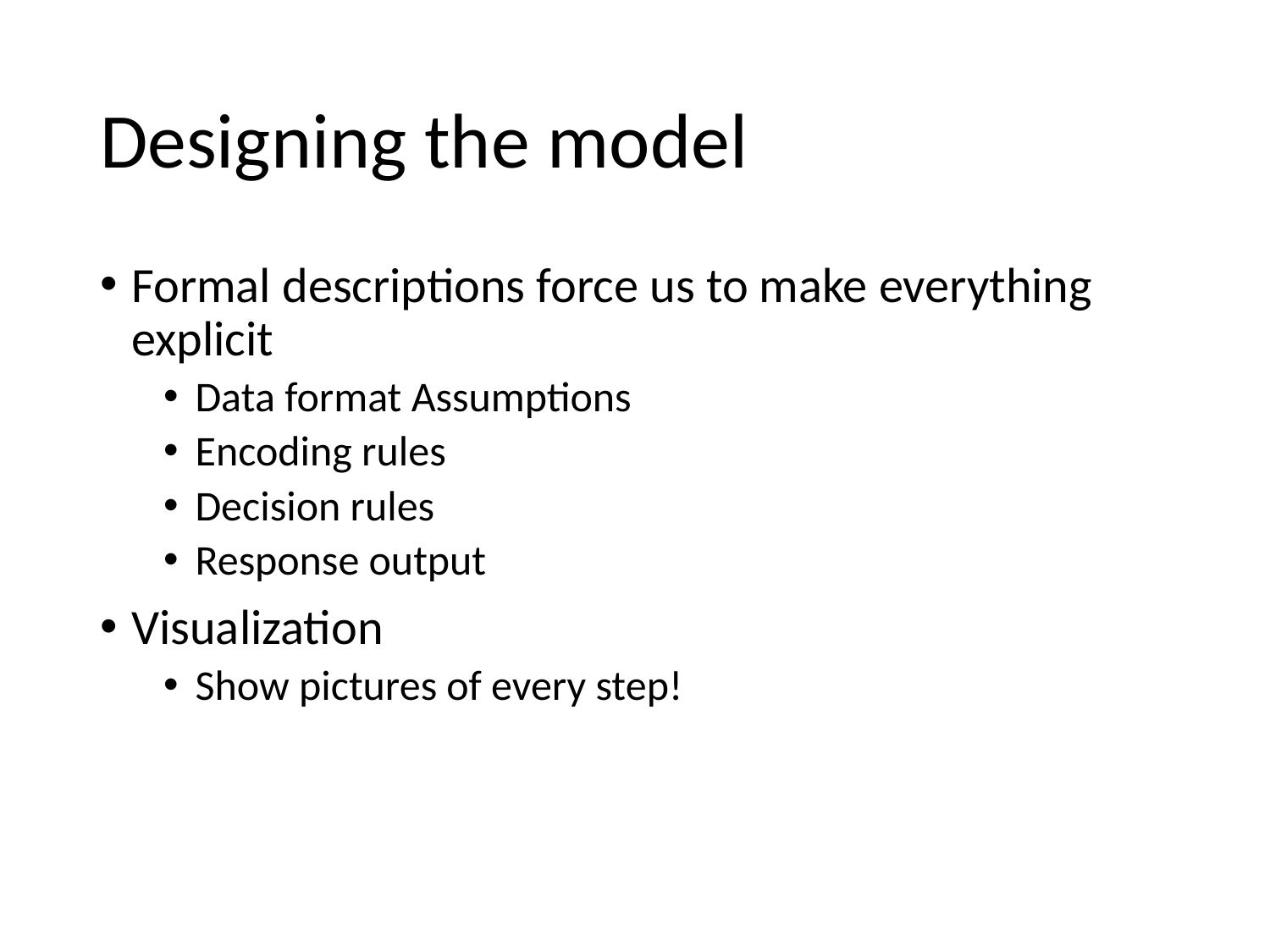

# Designing the model
Formal descriptions force us to make everything explicit
Data format Assumptions
Encoding rules
Decision rules
Response output
Visualization
Show pictures of every step!